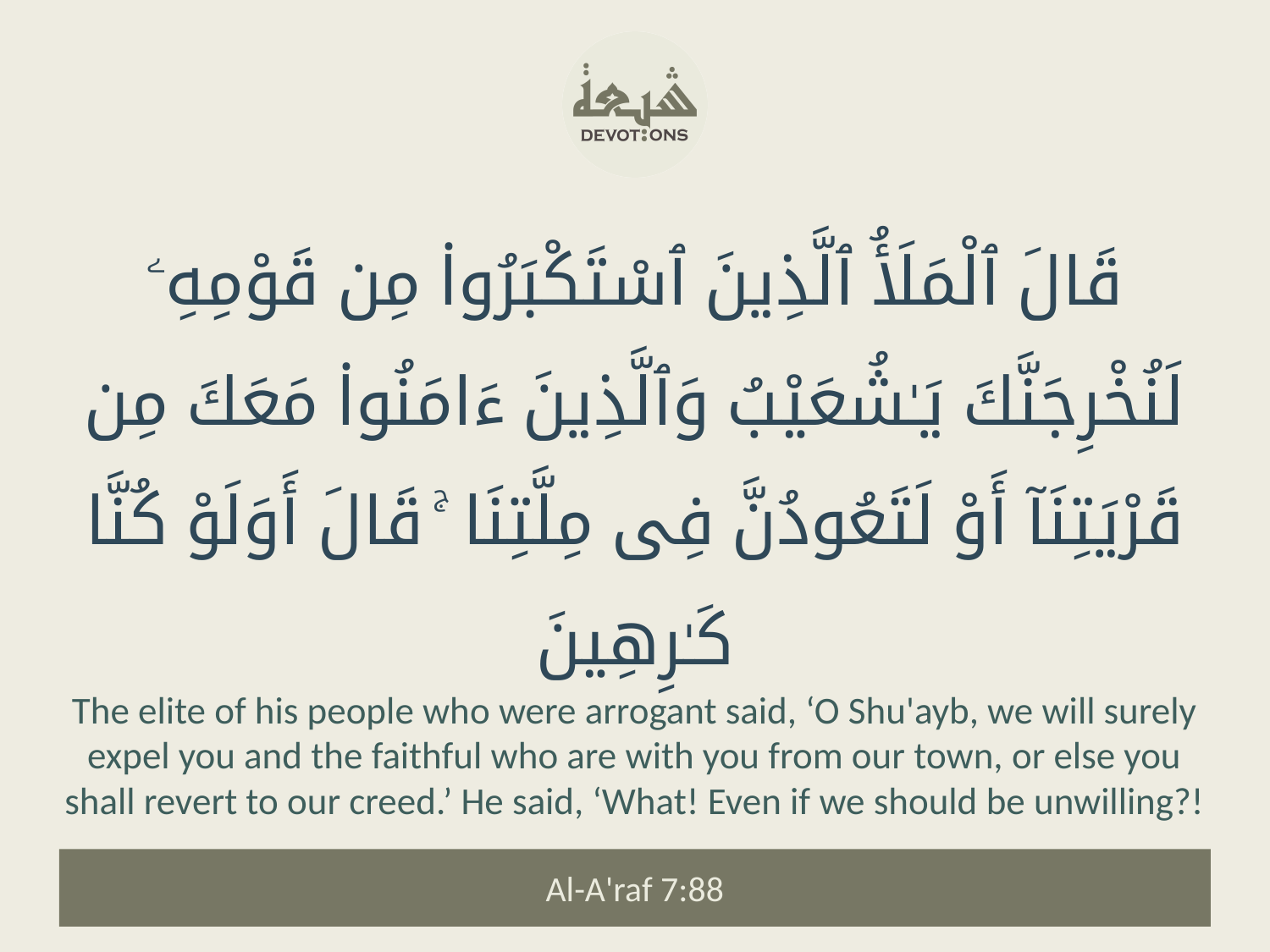

قَالَ ٱلْمَلَأُ ٱلَّذِينَ ٱسْتَكْبَرُوا۟ مِن قَوْمِهِۦ لَنُخْرِجَنَّكَ يَـٰشُعَيْبُ وَٱلَّذِينَ ءَامَنُوا۟ مَعَكَ مِن قَرْيَتِنَآ أَوْ لَتَعُودُنَّ فِى مِلَّتِنَا ۚ قَالَ أَوَلَوْ كُنَّا كَـٰرِهِينَ
The elite of his people who were arrogant said, ‘O Shu'ayb, we will surely expel you and the faithful who are with you from our town, or else you shall revert to our creed.’ He said, ‘What! Even if we should be unwilling?!
Al-A'raf 7:88